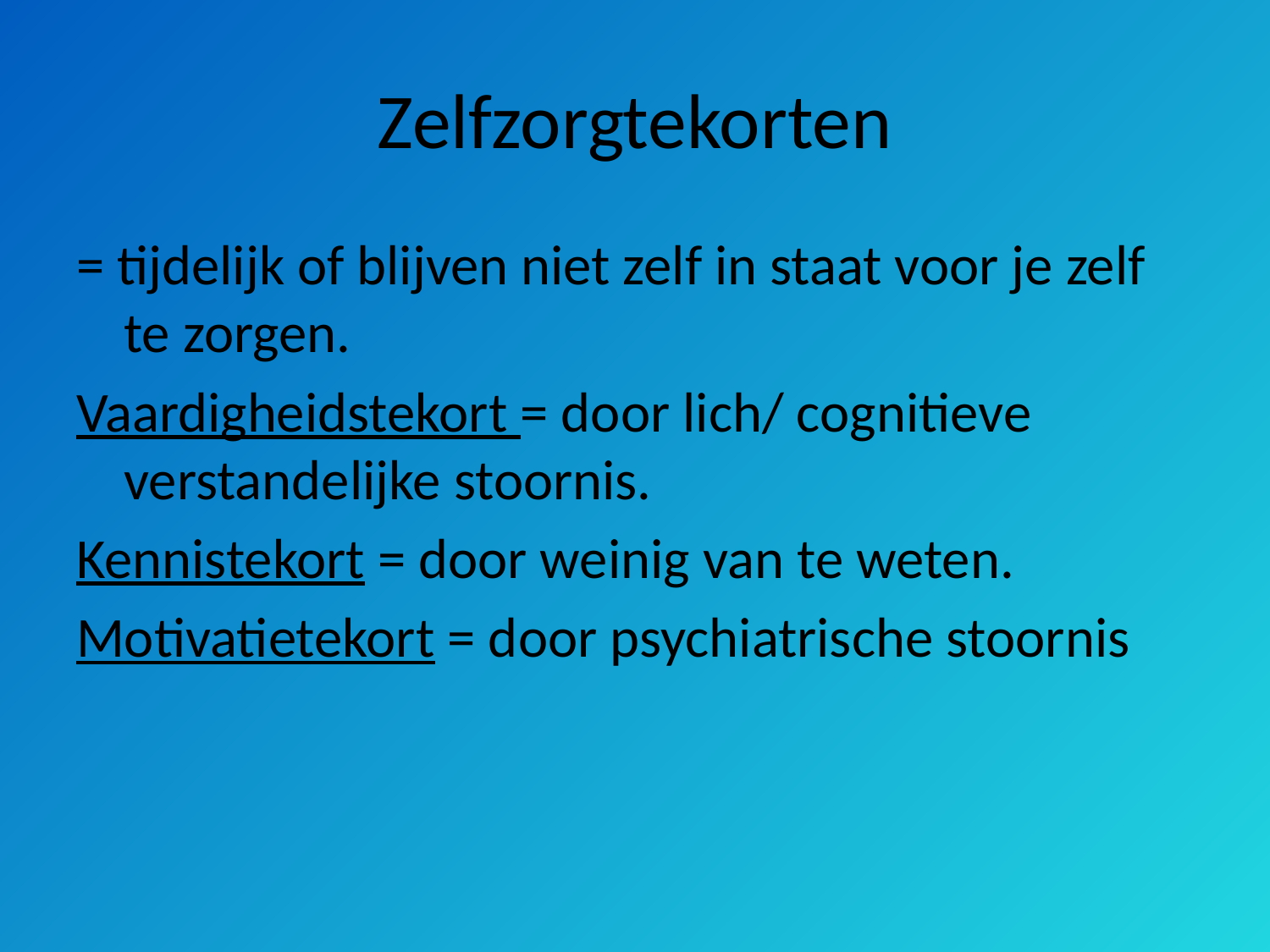

# Zelfzorgtekorten
= tijdelijk of blijven niet zelf in staat voor je zelf te zorgen.
Vaardigheidstekort = door lich/ cognitieve verstandelijke stoornis.
Kennistekort = door weinig van te weten.
Motivatietekort = door psychiatrische stoornis